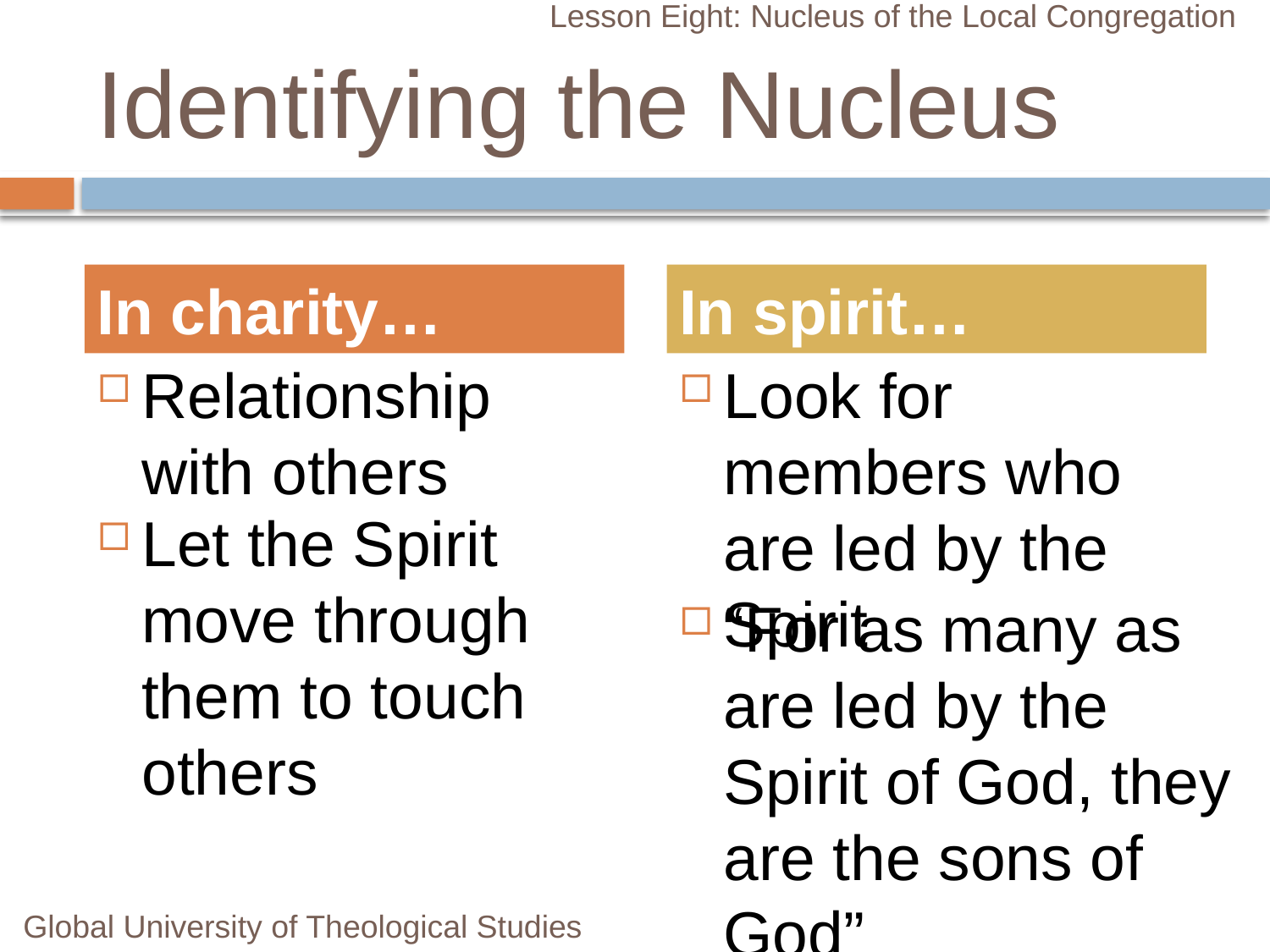

Lesson Eight: Nucleus of the Local Congregation
# Identifying the Nucleus
In charity…
In spirit…
Relationship with others
Look for members who are led by the Spirit
Let the Spirit move through them to touch others
“For as many as are led by the Spirit of God, they are the sons of God”
Global University of Theological Studies